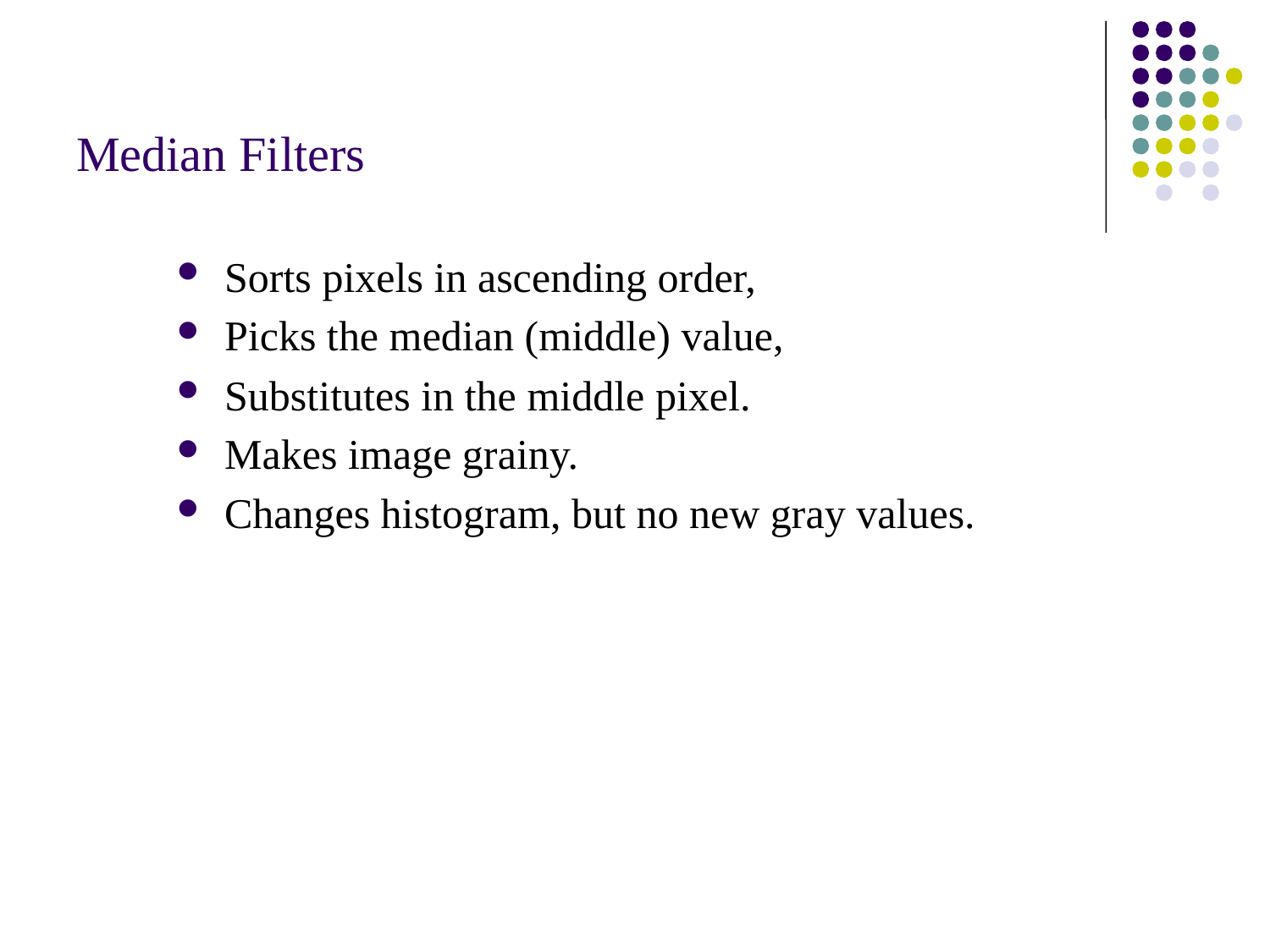

# Median Filters
Sorts pixels in ascending order,
Picks the median (middle) value,
Substitutes in the middle pixel.
Makes image grainy.
Changes histogram, but no new gray values.